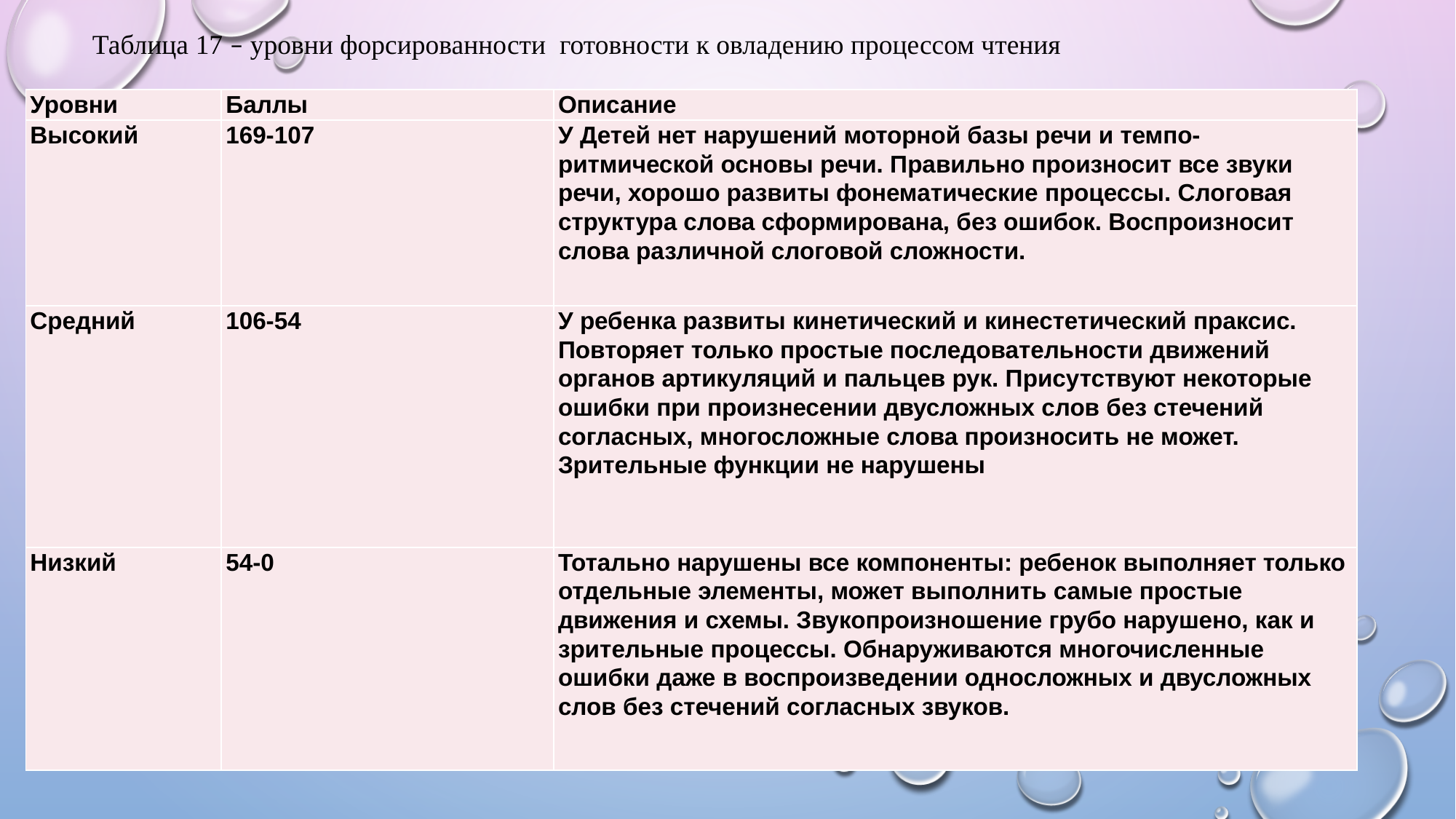

Таблица 17 – уровни форсированности  готовности к овладению процессом чтения

| Уровни | Баллы | Описание |
| --- | --- | --- |
| Высокий | 169-107 | У Детей нет нарушений моторной базы речи и темпо-ритмической основы речи. Правильно произносит все звуки речи, хорошо развиты фонематические процессы. Слоговая структура слова сформирована, без ошибок. Воспроизносит слова различной слоговой сложности. |
| Средний | 106-54 | У ребенка развиты кинетический и кинестетический праксис. Повторяет только простые последовательности движений органов артикуляций и пальцев рук. Присутствуют некоторые ошибки при произнесении двусложных слов без стечений согласных, многосложные слова произносить не может. Зрительные функции не нарушены |
| Низкий | 54-0 | Тотально нарушены все компоненты: ребенок выполняет только отдельные элементы, может выполнить самые простые движения и схемы. Звукопроизношение грубо нарушено, как и зрительные процессы. Обнаруживаются многочисленные ошибки даже в воспроизведении односложных и двусложных слов без стечений согласных звуков. |